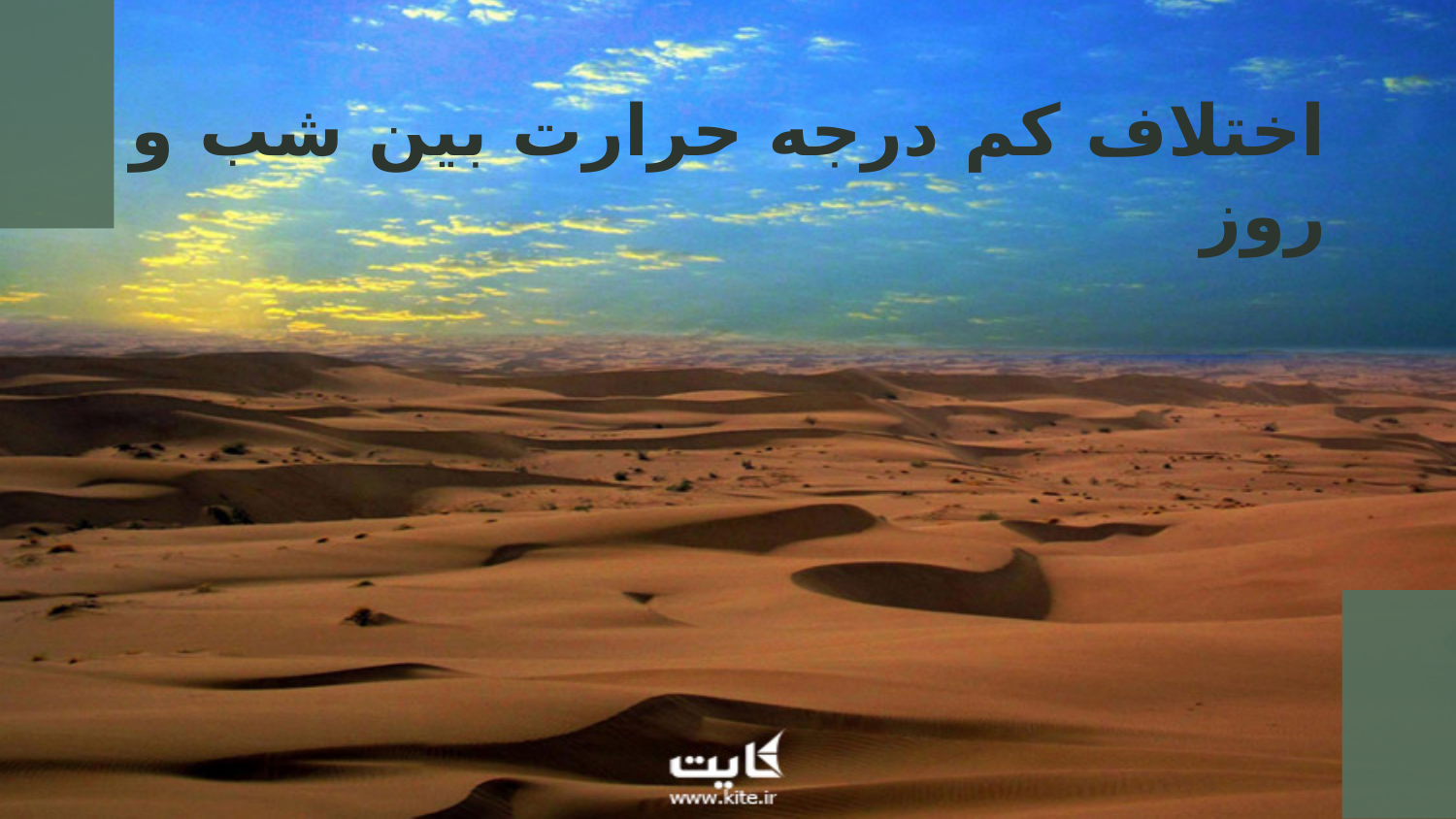

# اختلاف کم درجه حرارت بین شب و روز